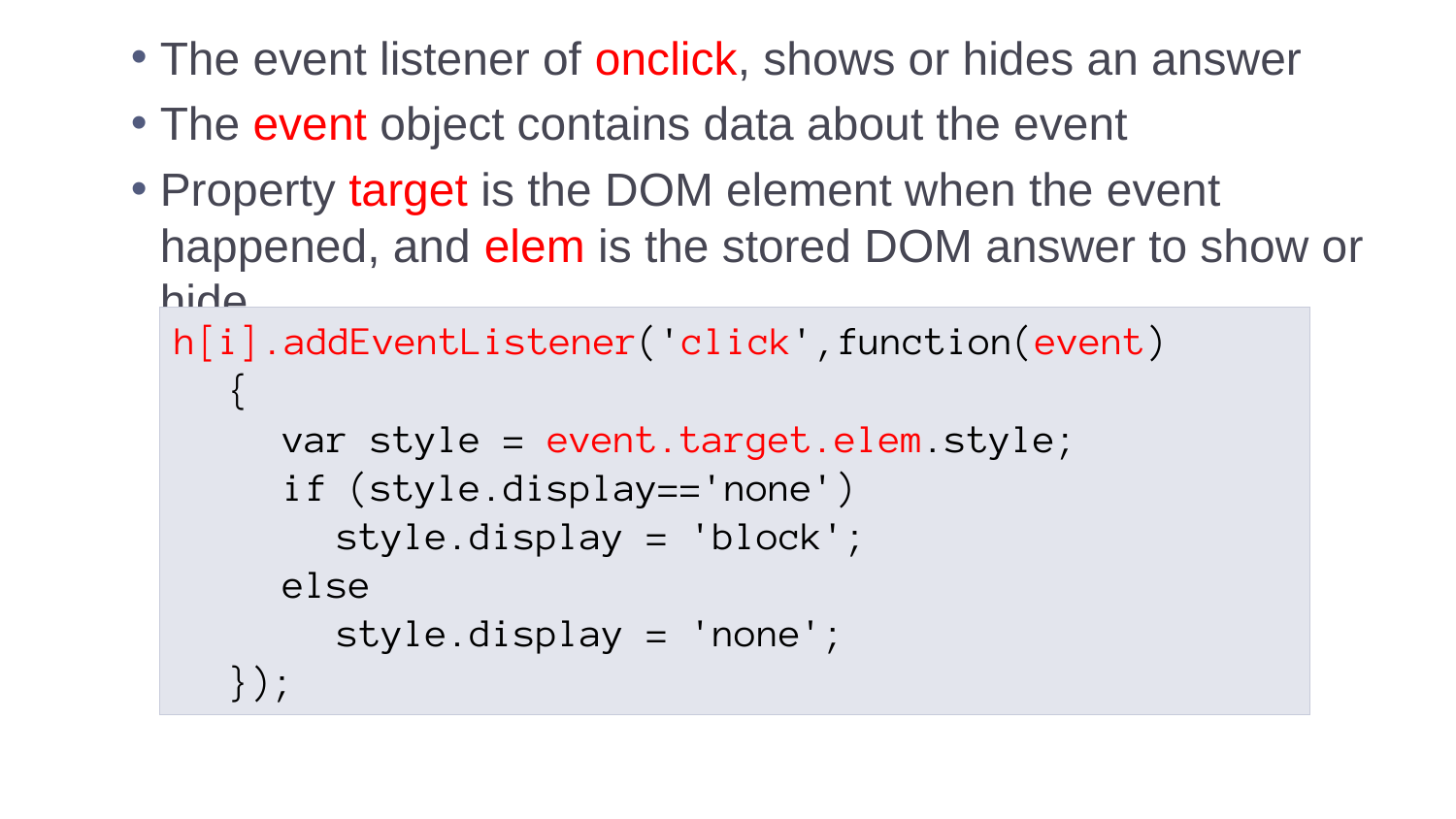

The event listener of onclick, shows or hides an answer
The event object contains data about the event
Property target is the DOM element when the event happened, and elem is the stored DOM answer to show or hide
h[i].addEventListener('click',function(event)
	{
		var style = event.target.elem.style;
		if (style.display=='none')
			style.display = 'block';
		else
			style.display = 'none';
	});